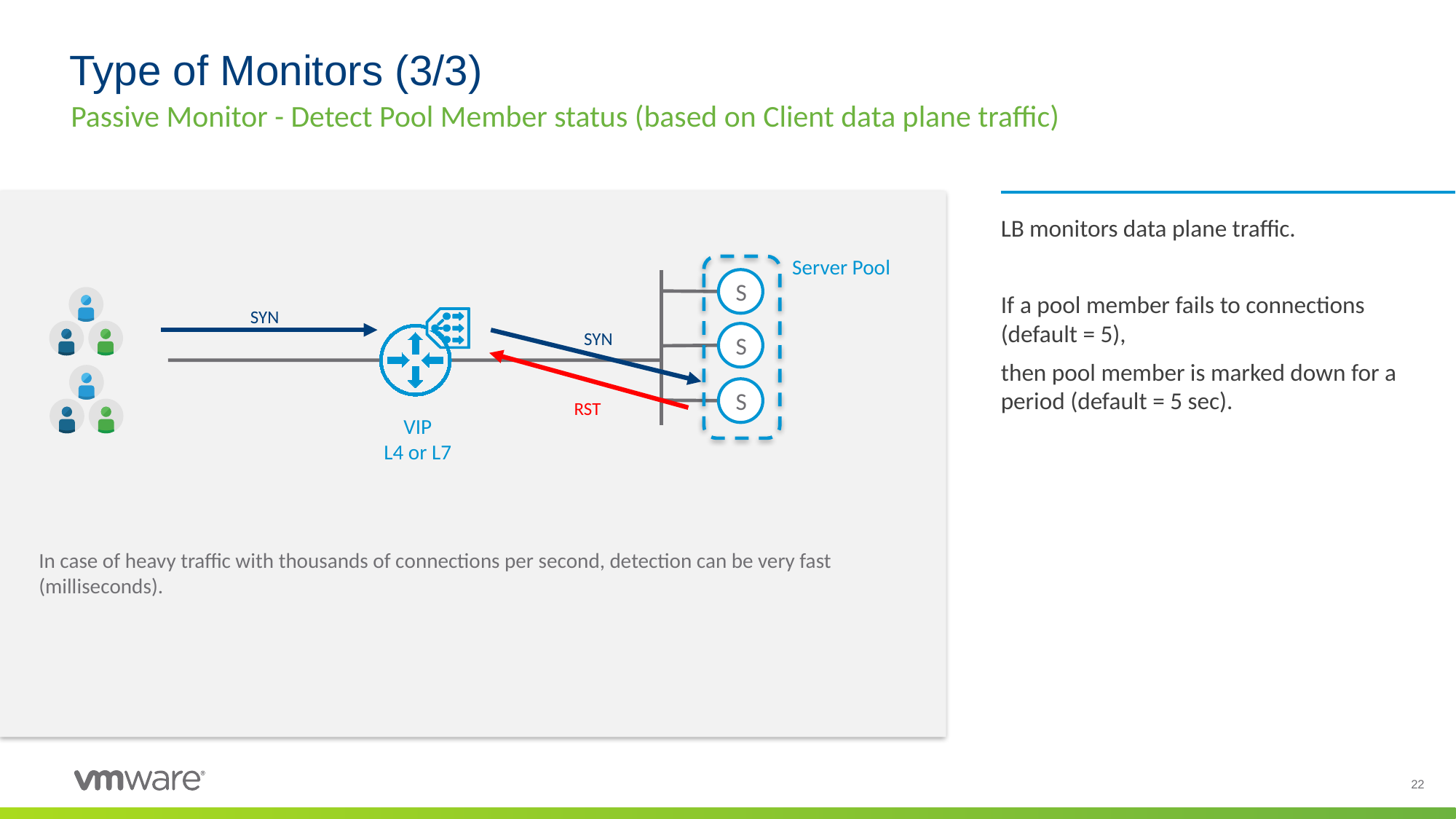

# Type of Monitors (3/3)
Passive Monitor - Detect Pool Member status (based on Client data plane traffic)
LB monitors data plane traffic.

If a pool member fails to connections (default = 5),
then pool member is marked down for a period (default = 5 sec).

Server Pool

S

SYN

S
SYN
S
RST
VIP
L4 or L7
In case of heavy traffic with thousands of connections per second, detection can be very fast (milliseconds).